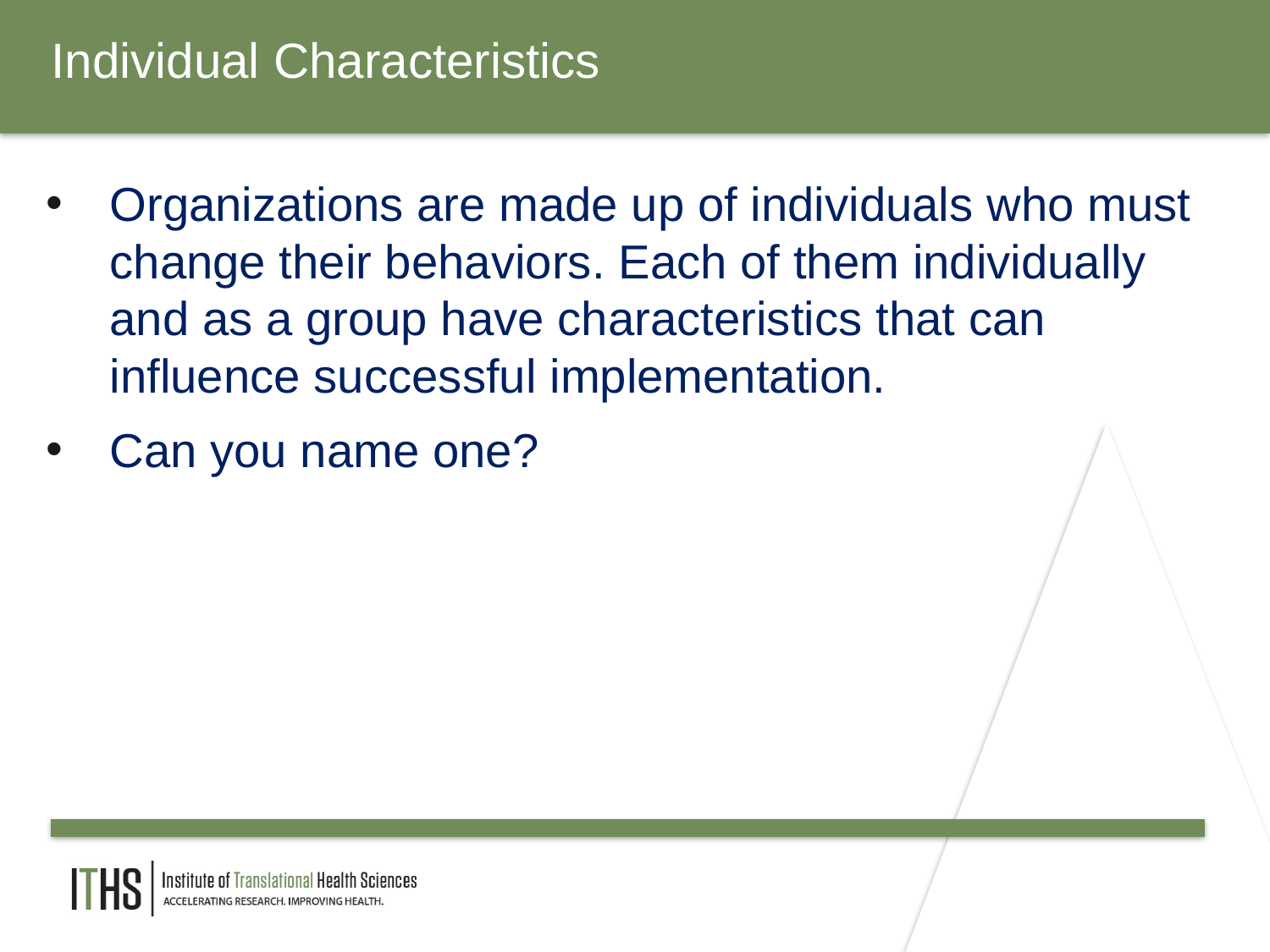

Individual Characteristics
Organizations are made up of individuals who must change their behaviors. Each of them individually and as a group have characteristics that can influence successful implementation.
Can you name one?